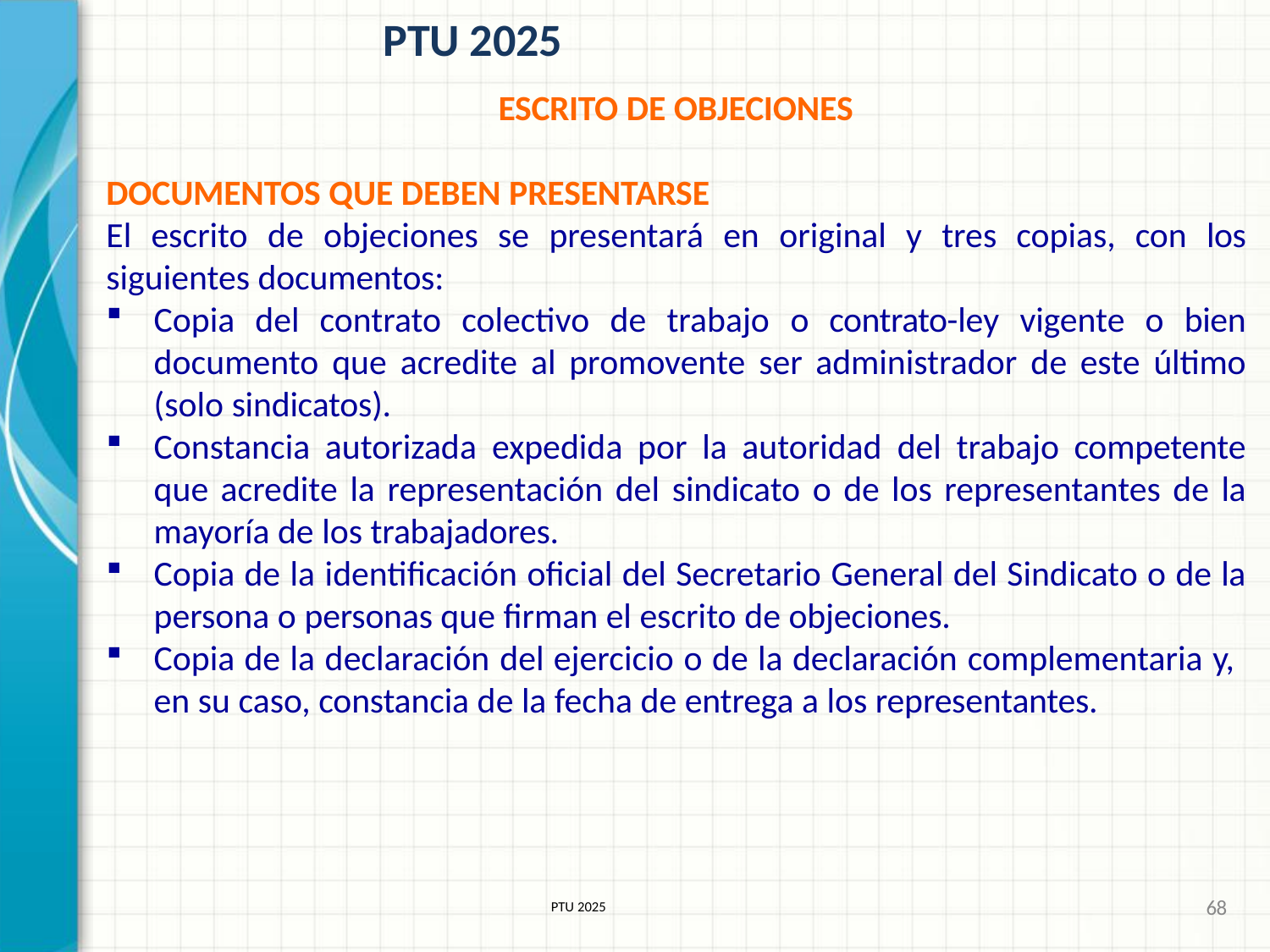

# PTU 2025
ESCRITO DE OBJECIONES
DOCUMENTOS QUE DEBEN PRESENTARSE
El  escrito  de  objeciones  se  presentará  en  original  y  tres  copias,  con  los siguientes documentos:
Copia  del  contrato  colectivo  de  trabajo  o  contrato-ley  vigente  o  bien documento que acredite al promovente ser administrador de este último (solo sindicatos).
Constancia autorizada expedida por la autoridad del trabajo competente que acredite la representación del sindicato o de los representantes de la mayoría de los trabajadores.
Copia de la identificación oficial del Secretario General del Sindicato o de la persona o personas que firman el escrito de objeciones.
Copia de la declaración del ejercicio o de la declaración complementaria y,
en su caso, constancia de la fecha de entrega a los representantes.
68
PTU 2025